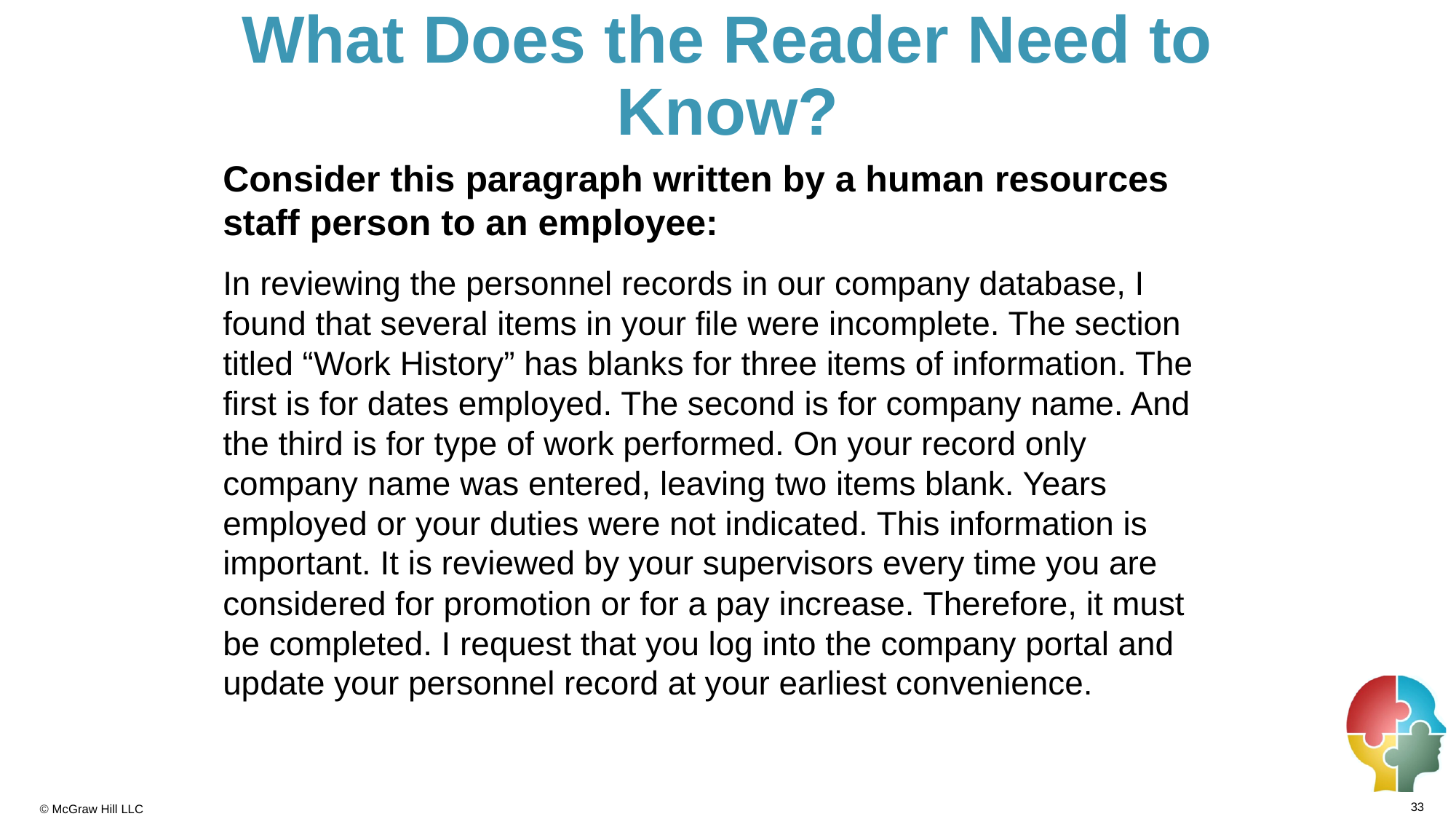

# What Does the Reader Need to Know?
Consider this paragraph written by a human resources staff person to an employee:
In reviewing the personnel records in our company database, I found that several items in your file were incomplete. The section titled “Work History” has blanks for three items of information. The first is for dates employed. The second is for company name. And the third is for type of work performed. On your record only company name was entered, leaving two items blank. Years employed or your duties were not indicated. This information is important. It is reviewed by your supervisors every time you are considered for promotion or for a pay increase. Therefore, it must be completed. I request that you log into the company portal and update your personnel record at your earliest convenience.
33